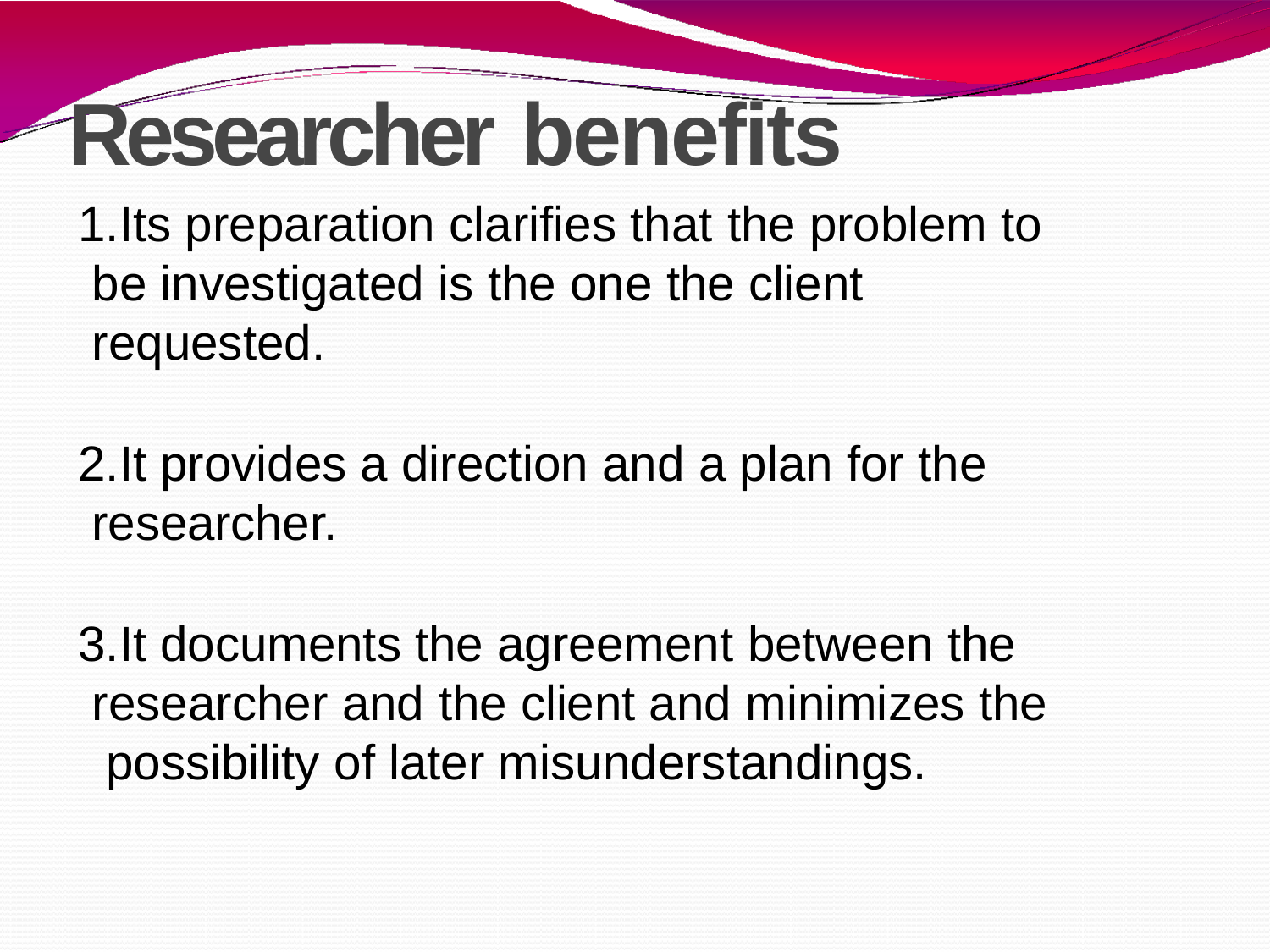

# Researcher benefits
Its preparation clarifies that the problem to  be investigated is the one the client  requested.

It provides a direction and a plan for the  researcher.

It documents the agreement between the  researcher and the client and minimizes the  possibility of later misunderstandings.